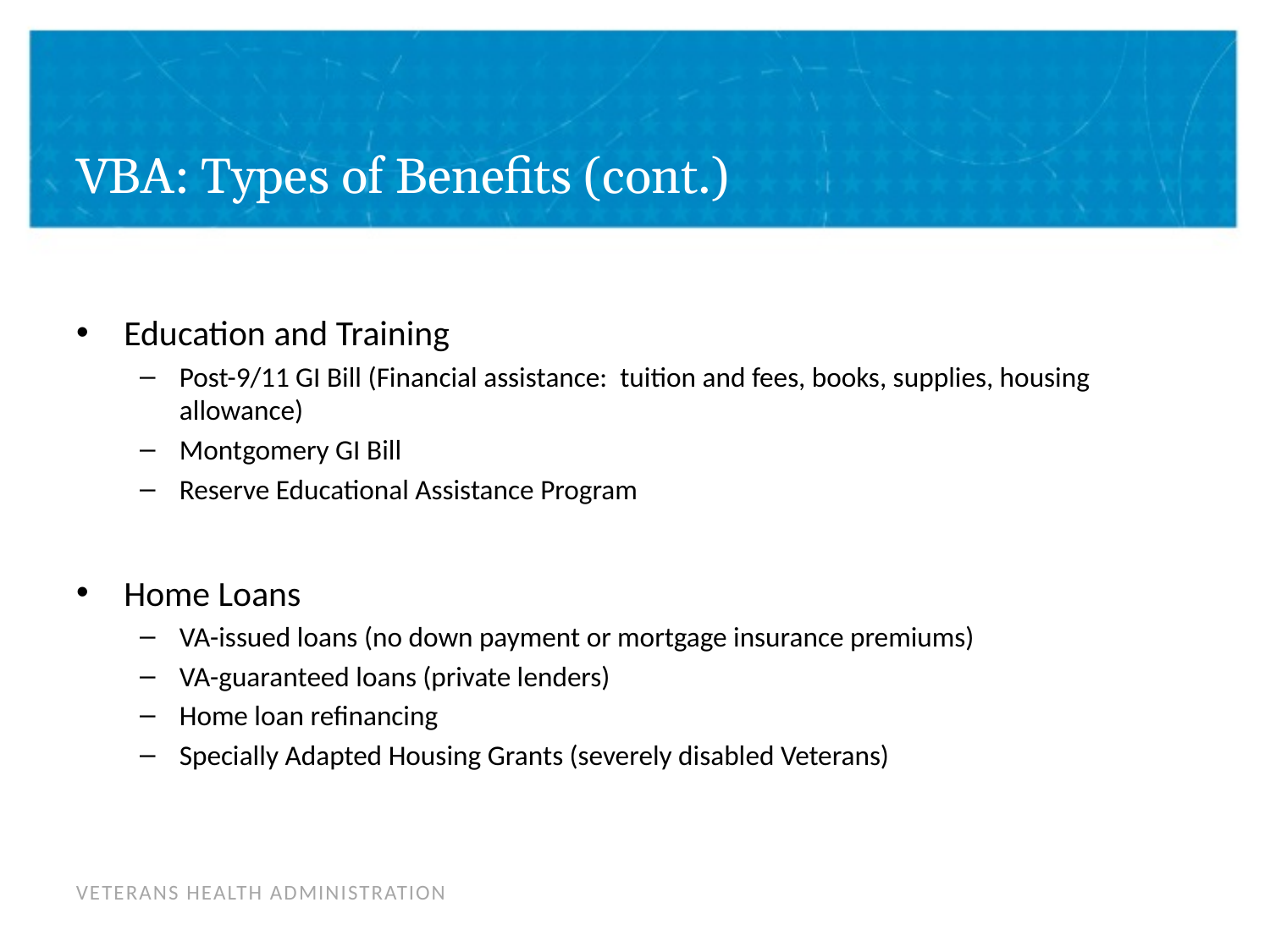

# VBA: Types of Benefits (cont.)
Education and Training
Post-9/11 GI Bill (Financial assistance:  tuition and fees, books, supplies, housing allowance)
Montgomery GI Bill
Reserve Educational Assistance Program

Home Loans
VA-issued loans (no down payment or mortgage insurance premiums)
VA-guaranteed loans (private lenders)
Home loan refinancing
Specially Adapted Housing Grants (severely disabled Veterans)